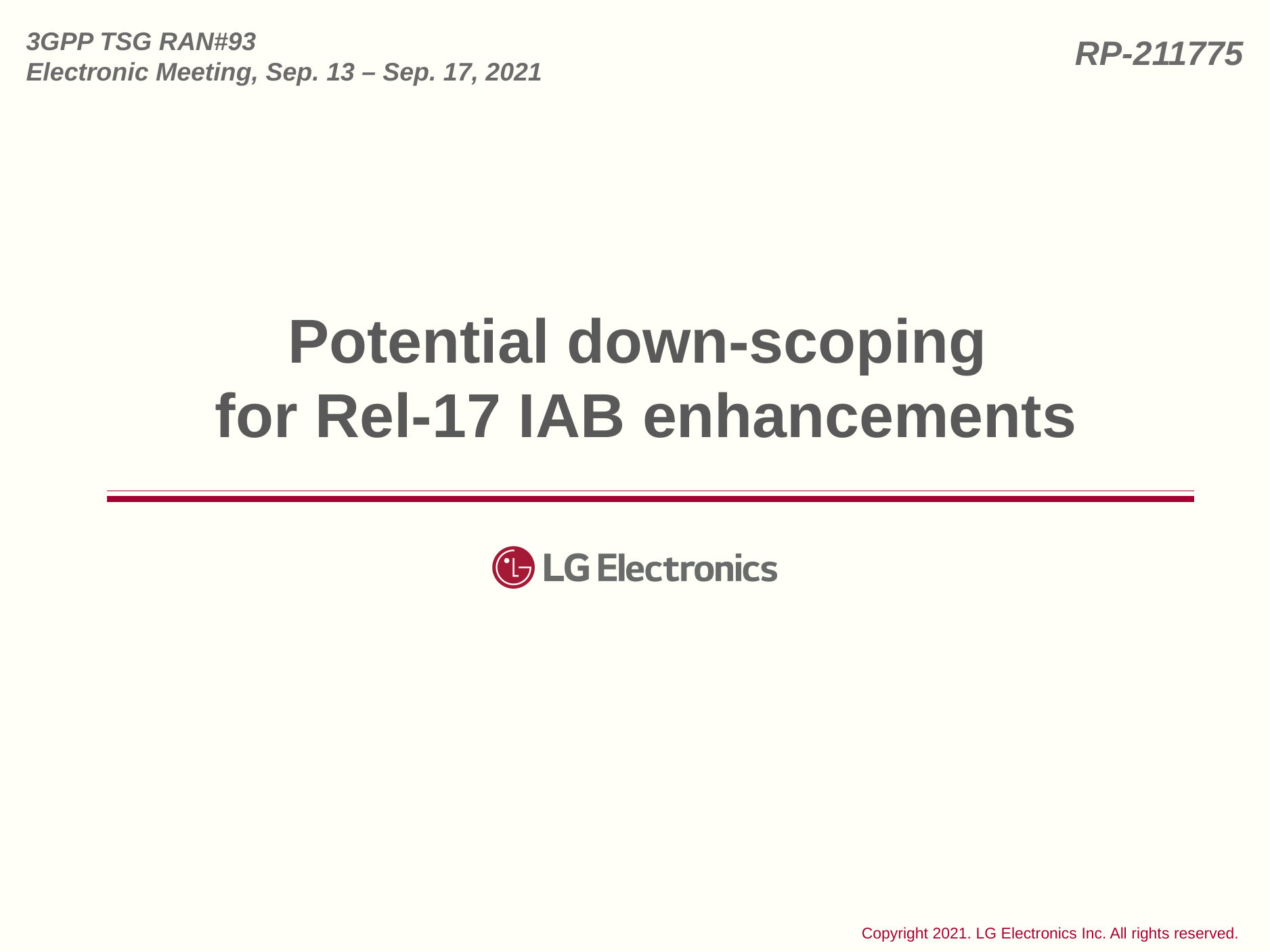

# Potential down-scoping for Rel-17 IAB enhancements